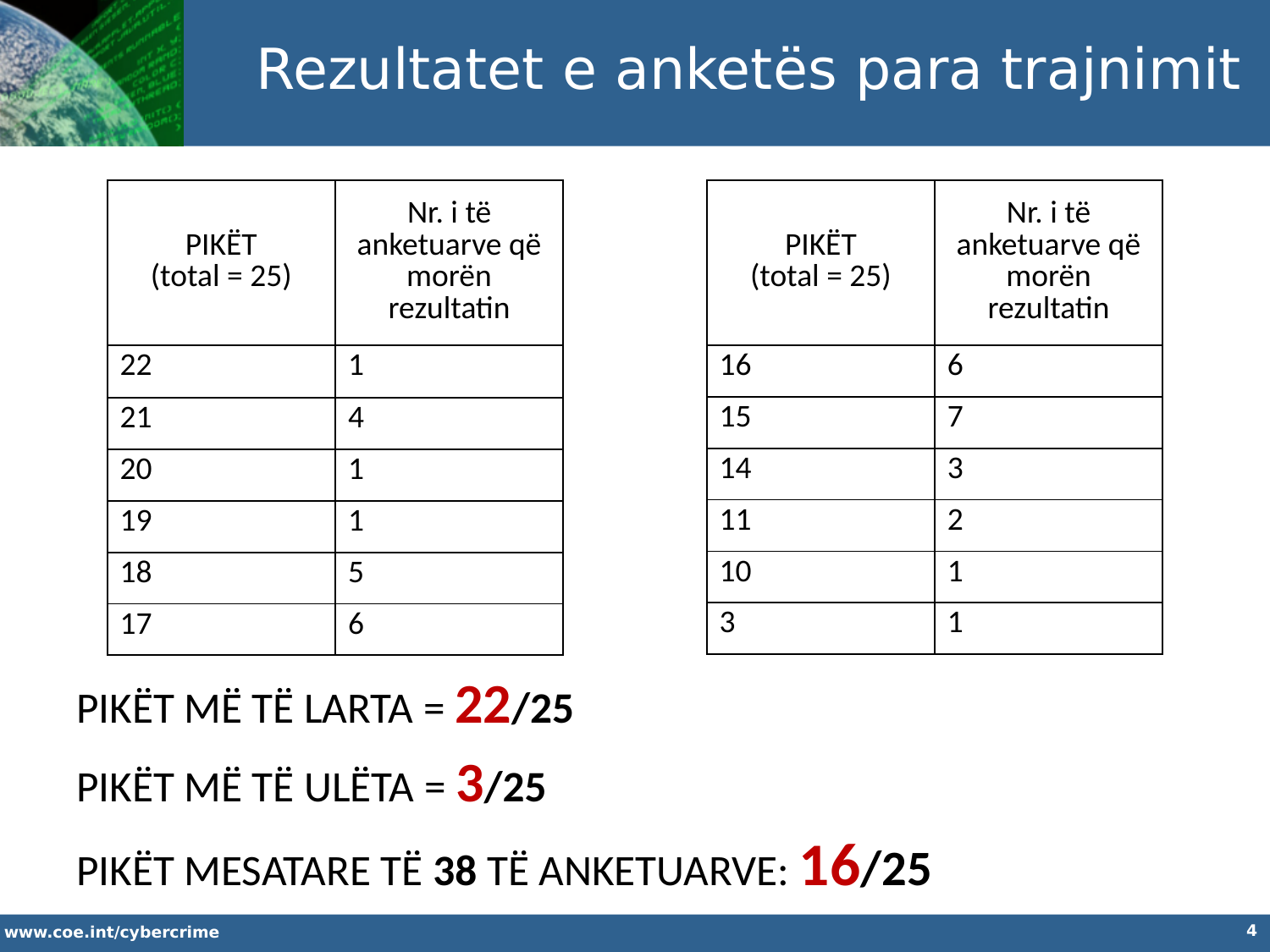

Rezultatet e anketës para trajnimit
| PIKËT (total = 25) | Nr. i të anketuarve që morën rezultatin |
| --- | --- |
| 22 | 1 |
| 21 | 4 |
| 20 | 1 |
| 19 | 1 |
| 18 | 5 |
| 17 | 6 |
| PIKËT (total = 25) | Nr. i të anketuarve që morën rezultatin |
| --- | --- |
| 16 | 6 |
| 15 | 7 |
| 14 | 3 |
| 11 | 2 |
| 10 | 1 |
| 3 | 1 |
PIKËT MË TË LARTA = 22/25
PIKËT MË TË ULËTA = 3/25
PIKËT MESATARE TË 38 TË ANKETUARVE: 16/25